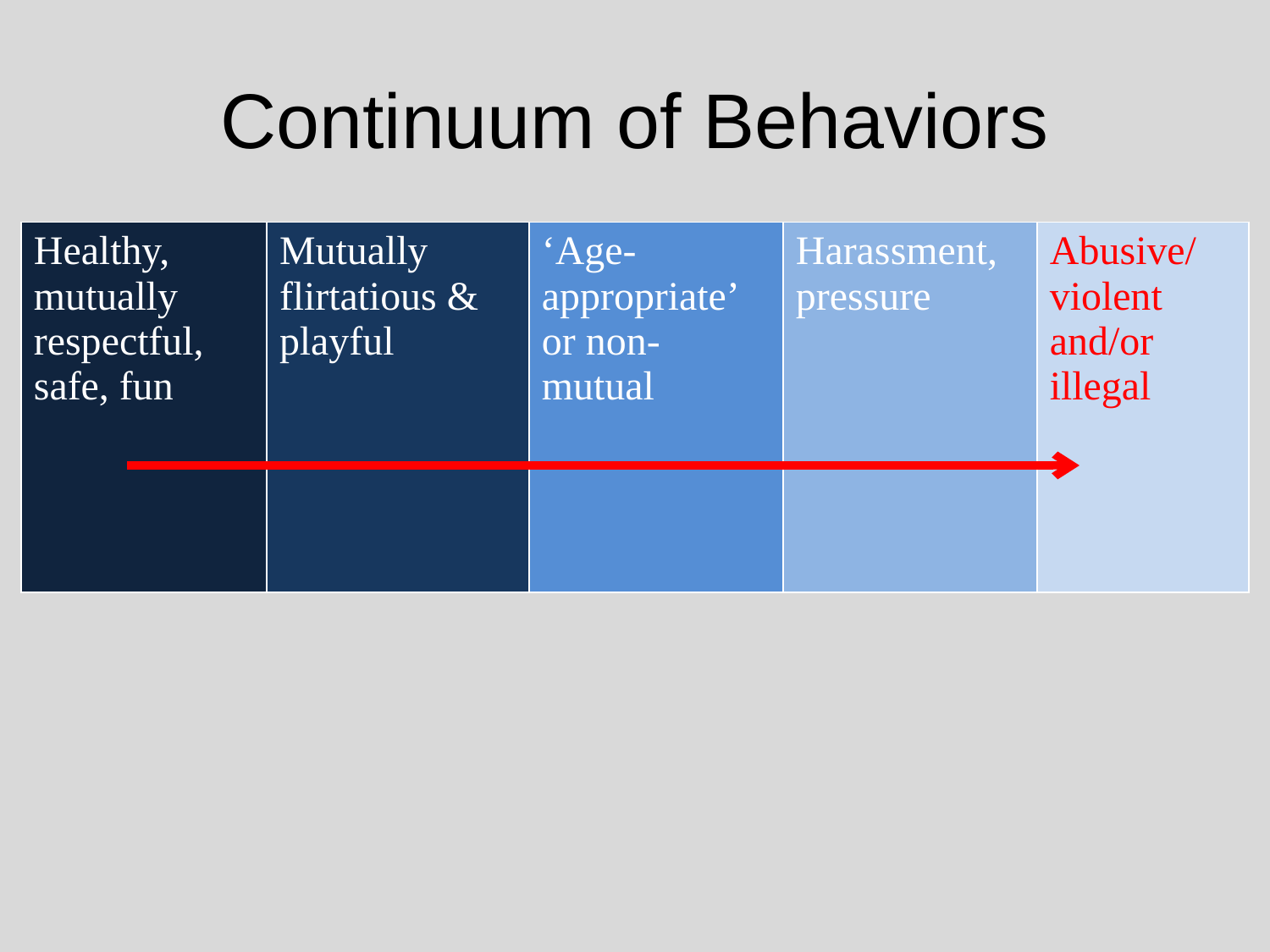

# Continuum of Behaviors
| Healthy, mutually respectful, safe, fun | Mutually flirtatious & playful | ‘Age-appropriate’ or non-mutual | Harassment, pressure | Abusive/ violent and/or illegal |
| --- | --- | --- | --- | --- |